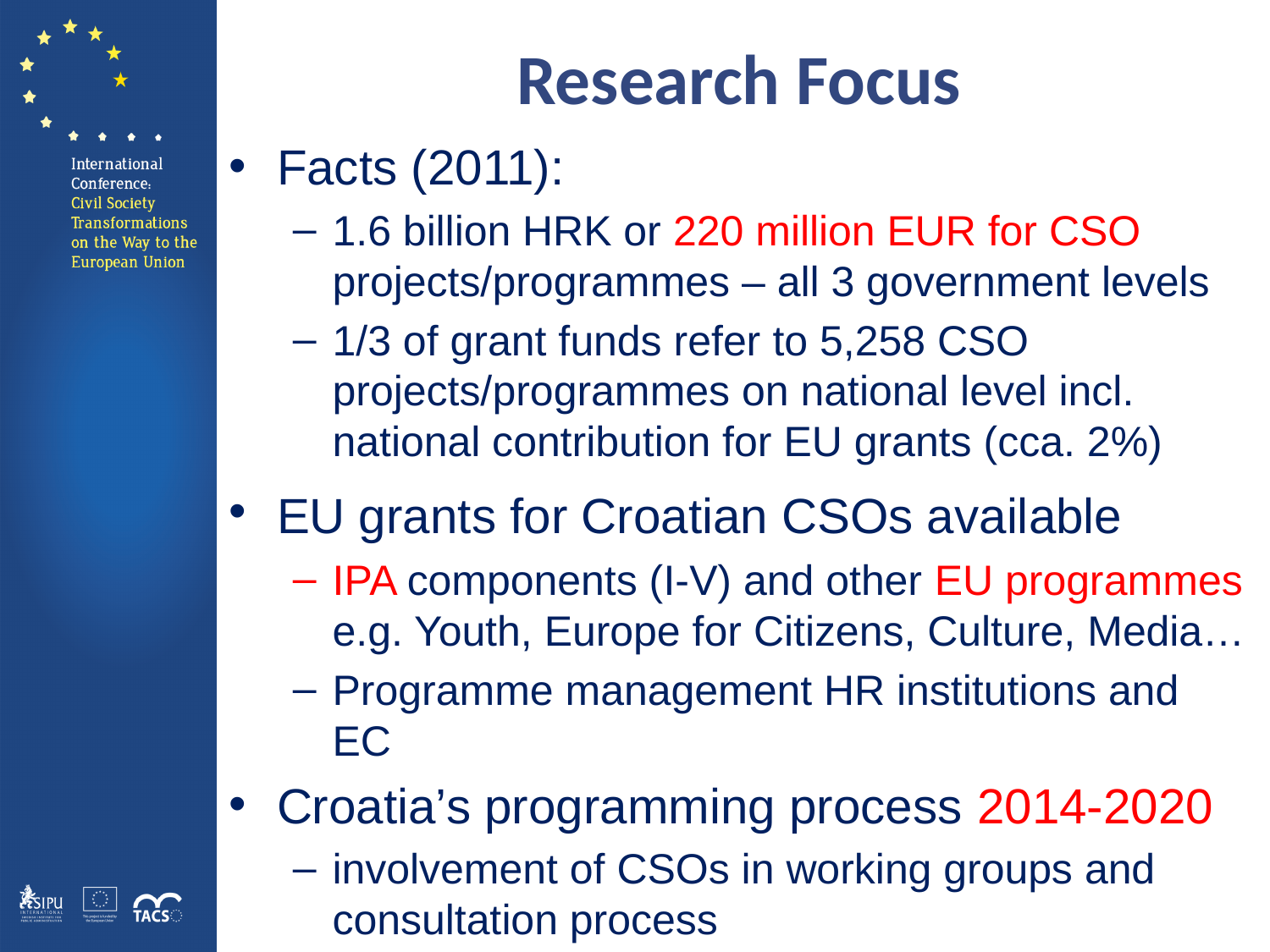

# Research Focus
Facts (2011):
1.6 billion HRK or 220 million EUR for CSO projects/programmes – all 3 government levels
1/3 of grant funds refer to 5,258 CSO projects/programmes on national level incl. national contribution for EU grants (cca. 2%)
EU grants for Croatian CSOs available
IPA components (I-V) and other EU programmes e.g. Youth, Europe for Citizens, Culture, Media…
Programme management HR institutions and EC
Croatia’s programming process 2014-2020
involvement of CSOs in working groups and consultation process
4